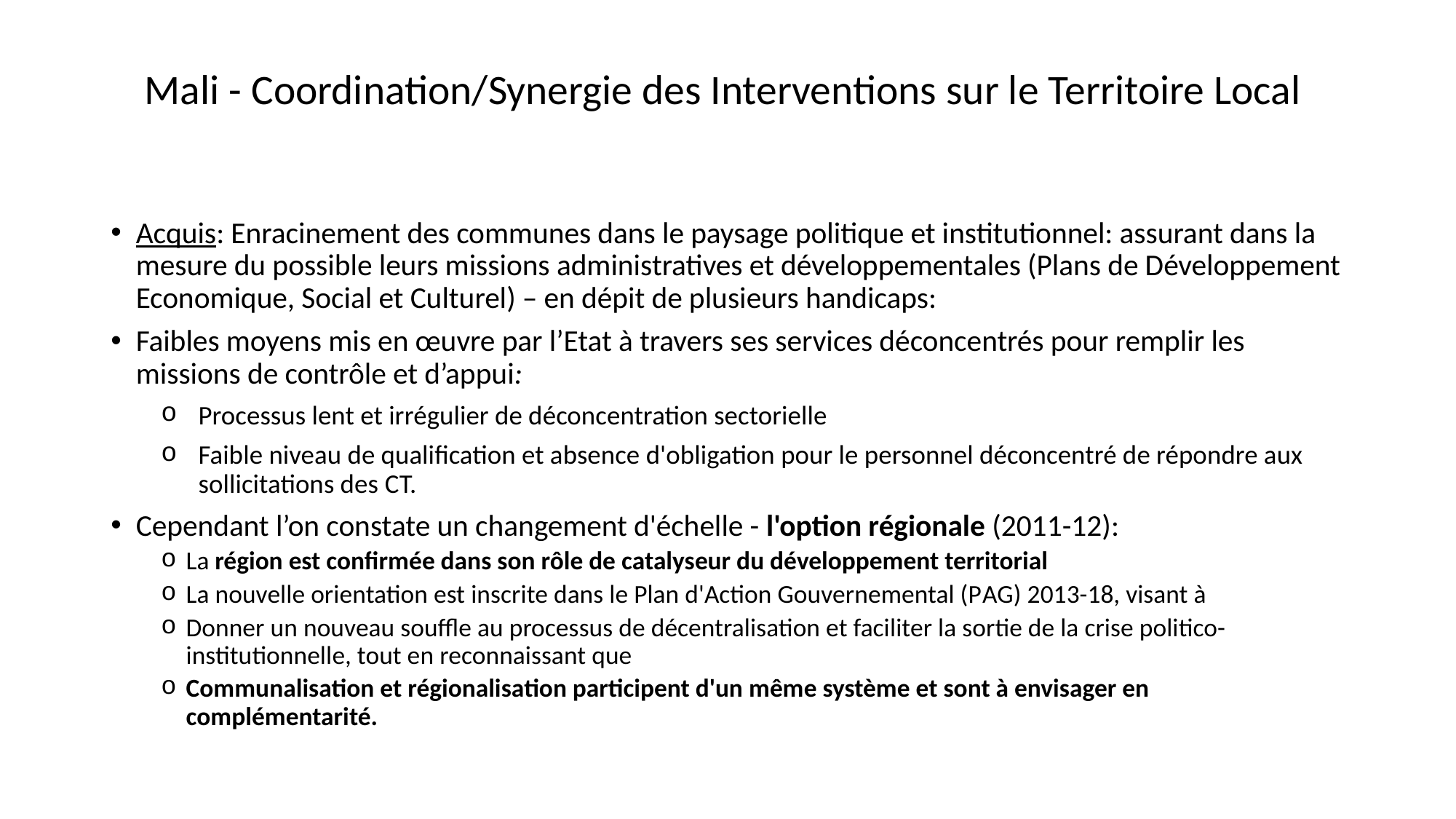

# Mali - Coordination/Synergie des Interventions sur le Territoire Local

Acquis: Enracinement des communes dans le paysage politique et institutionnel: assurant dans la mesure du possible leurs missions administratives et développementales (Plans de Développement Economique, Social et Culturel) – en dépit de plusieurs handicaps:
Faibles moyens mis en œuvre par l’Etat à travers ses services déconcentrés pour remplir les missions de contrôle et d’appui:
Processus lent et irrégulier de déconcentration sectorielle
Faible niveau de qualification et absence d'obligation pour le personnel déconcentré de répondre aux sollicitations des Ct.
Cependant l’on constate un changement d'échelle - l'option régionale (2011-12):
La région est confirmée dans son rôle de catalyseur du développement territorial
La nouvelle orientation est inscrite dans le Plan d'Action Gouvernemental (Pag) 2013-18, visant à
Donner un nouveau souffle au processus de décentralisation et faciliter la sortie de la crise politico-institutionnelle, tout en reconnaissant que
Communalisation et régionalisation participent d'un même système et sont à envisager en complémentarité.